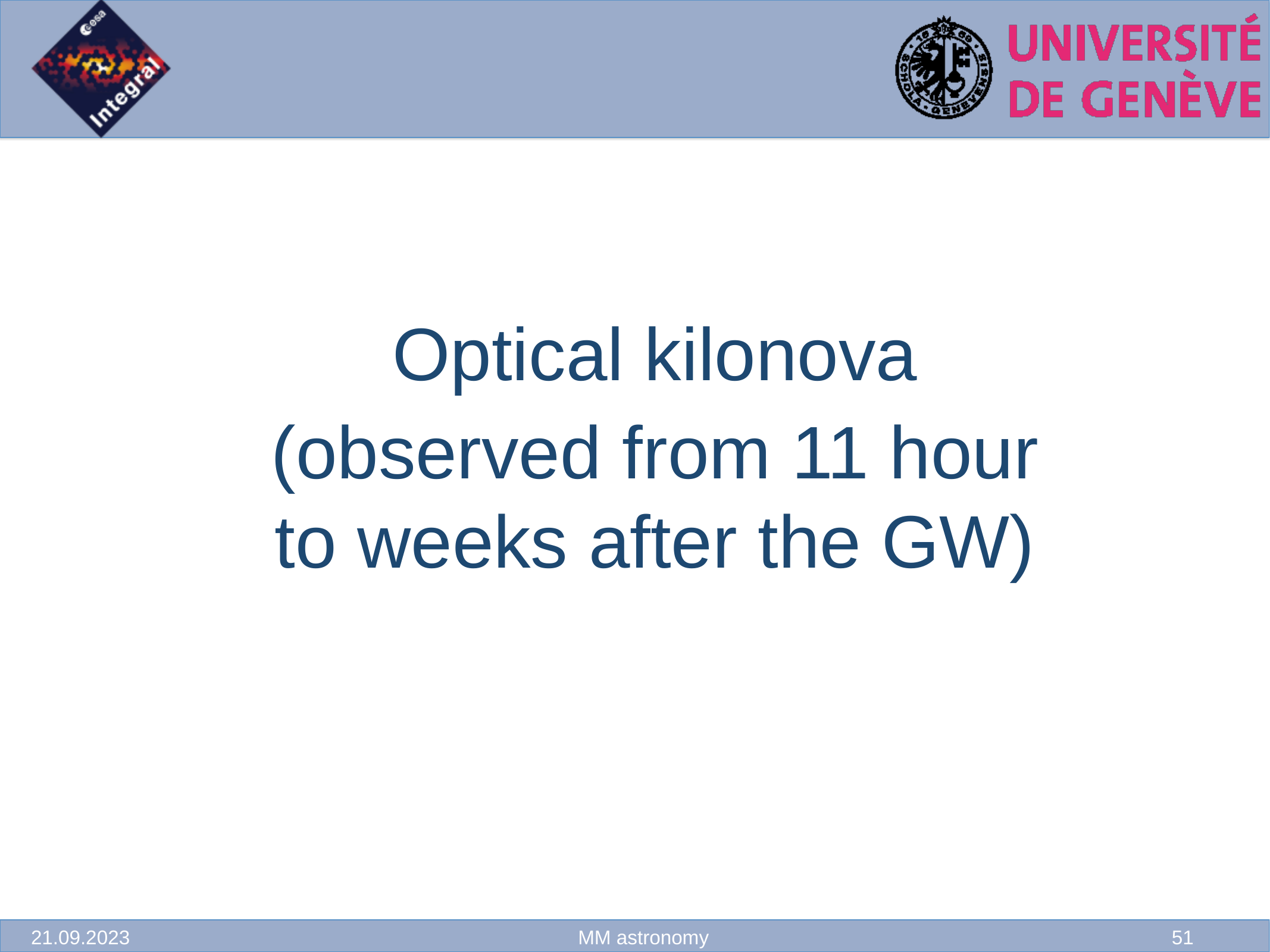

Optical kilonova
(observed from 11 hour to weeks after the GW)
51